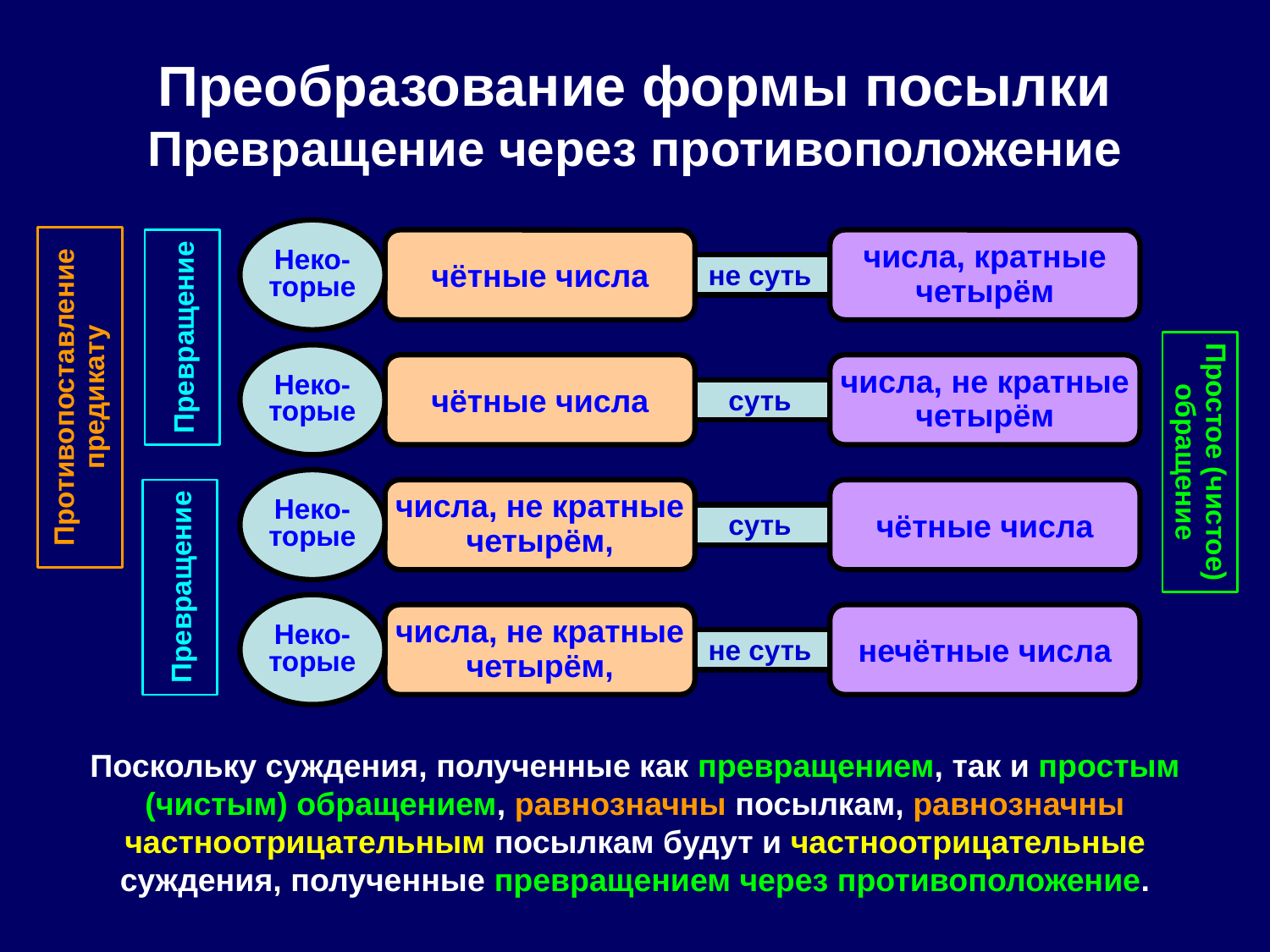

Преобразование формы посылки
Превращение через противоположение
Неко-торые
чётные числа
числа, кратные
четырём
не суть
Превращение
Неко-торые
Противопоставление предикату
чётные числа
числа, не кратные
четырём
суть
Простое (чистое)
обращение
Неко-торые

числа, не кратные
четырём,
чётные числа
суть
Превращение
Неко-торые
числа, не кратные
четырём,
нечётные числа
не суть
Поскольку суждения, полученные как превращением, так и простым (чистым) обращением, равнозначны посылкам, равнозначны частноотрицательным посылкам будут и частноотрицательные суждения, полученные превращением через противоположение.